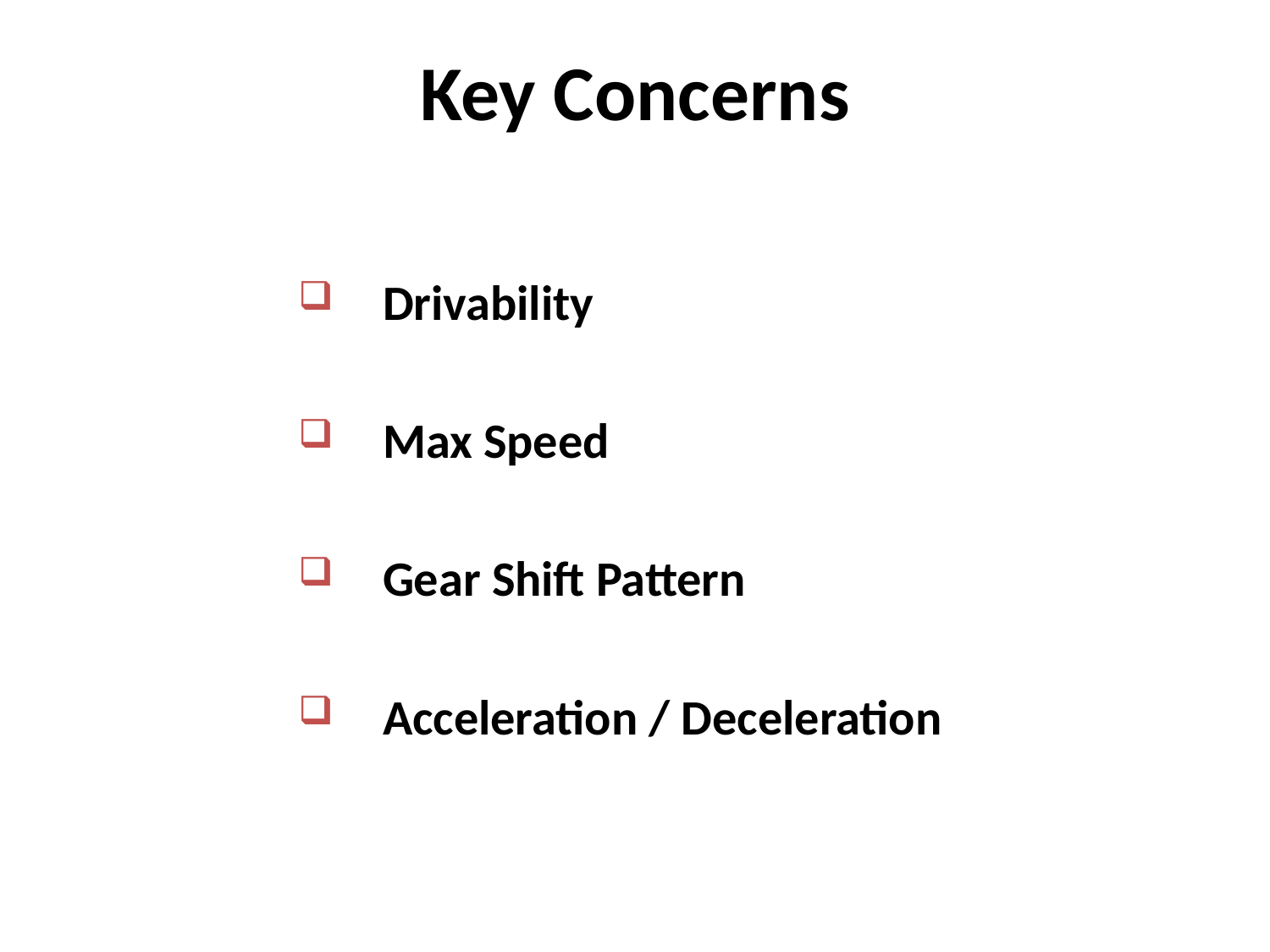

# Key Concerns
Drivability

Max Speed

Gear Shift Pattern

Acceleration / Deceleration